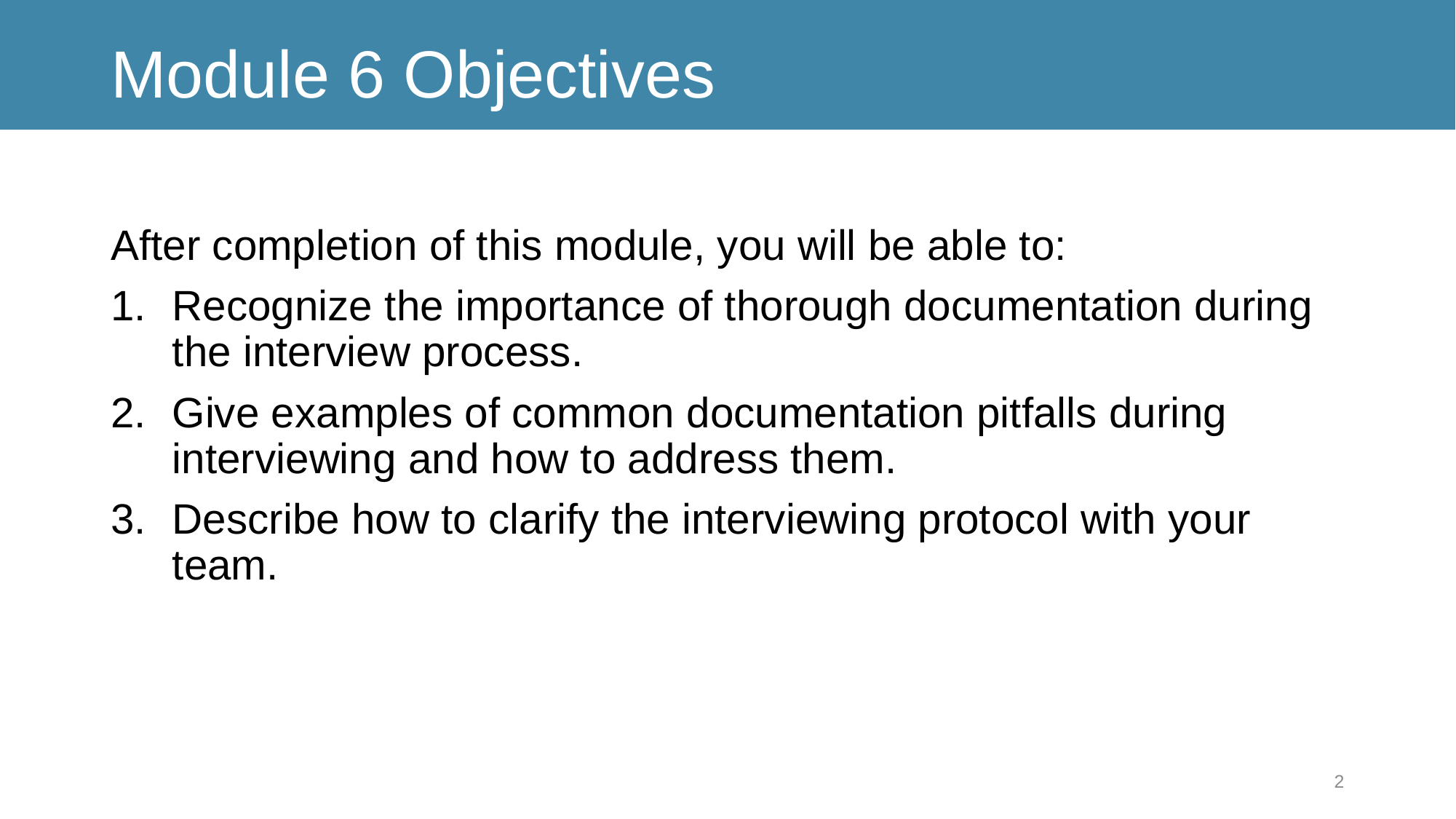

# Module 6 Objectives
After completion of this module, you will be able to:
Recognize the importance of thorough documentation during the interview process.
Give examples of common documentation pitfalls during interviewing and how to address them.
Describe how to clarify the interviewing protocol with your team.
2